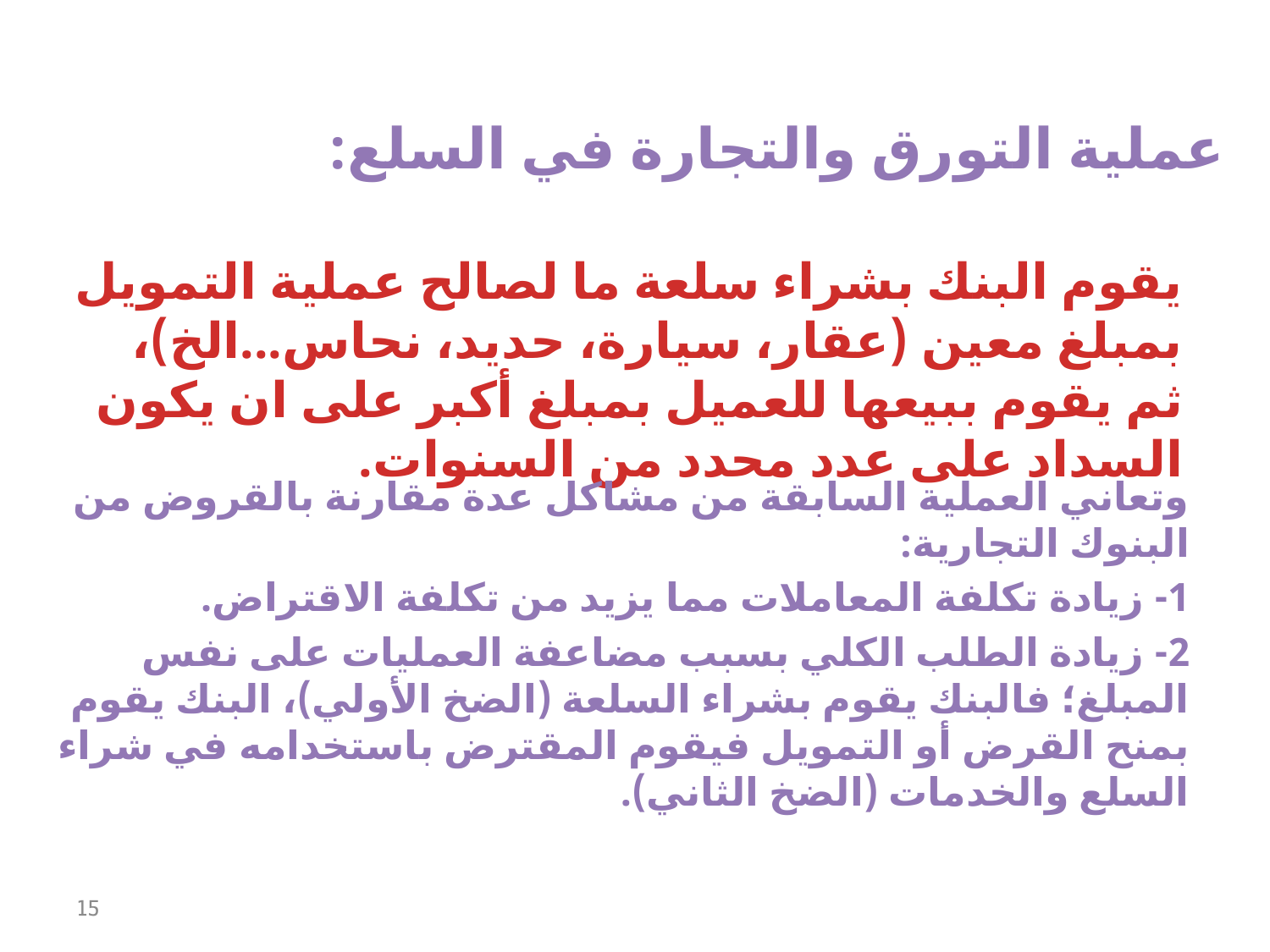

عملية التورق والتجارة في السلع:
يقوم البنك بشراء سلعة ما لصالح عملية التمويل بمبلغ معين (عقار، سيارة، حديد، نحاس...الخ)، ثم يقوم ببيعها للعميل بمبلغ أكبر على ان يكون السداد على عدد محدد من السنوات.

وتعاني العملية السابقة من مشاكل عدة مقارنة بالقروض من البنوك التجارية:
1- زيادة تكلفة المعاملات مما يزيد من تكلفة الاقتراض.
2- زيادة الطلب الكلي بسبب مضاعفة العمليات على نفس المبلغ؛ فالبنك يقوم بشراء السلعة (الضخ الأولي)، البنك يقوم بمنح القرض أو التمويل فيقوم المقترض باستخدامه في شراء السلع والخدمات (الضخ الثاني).
15